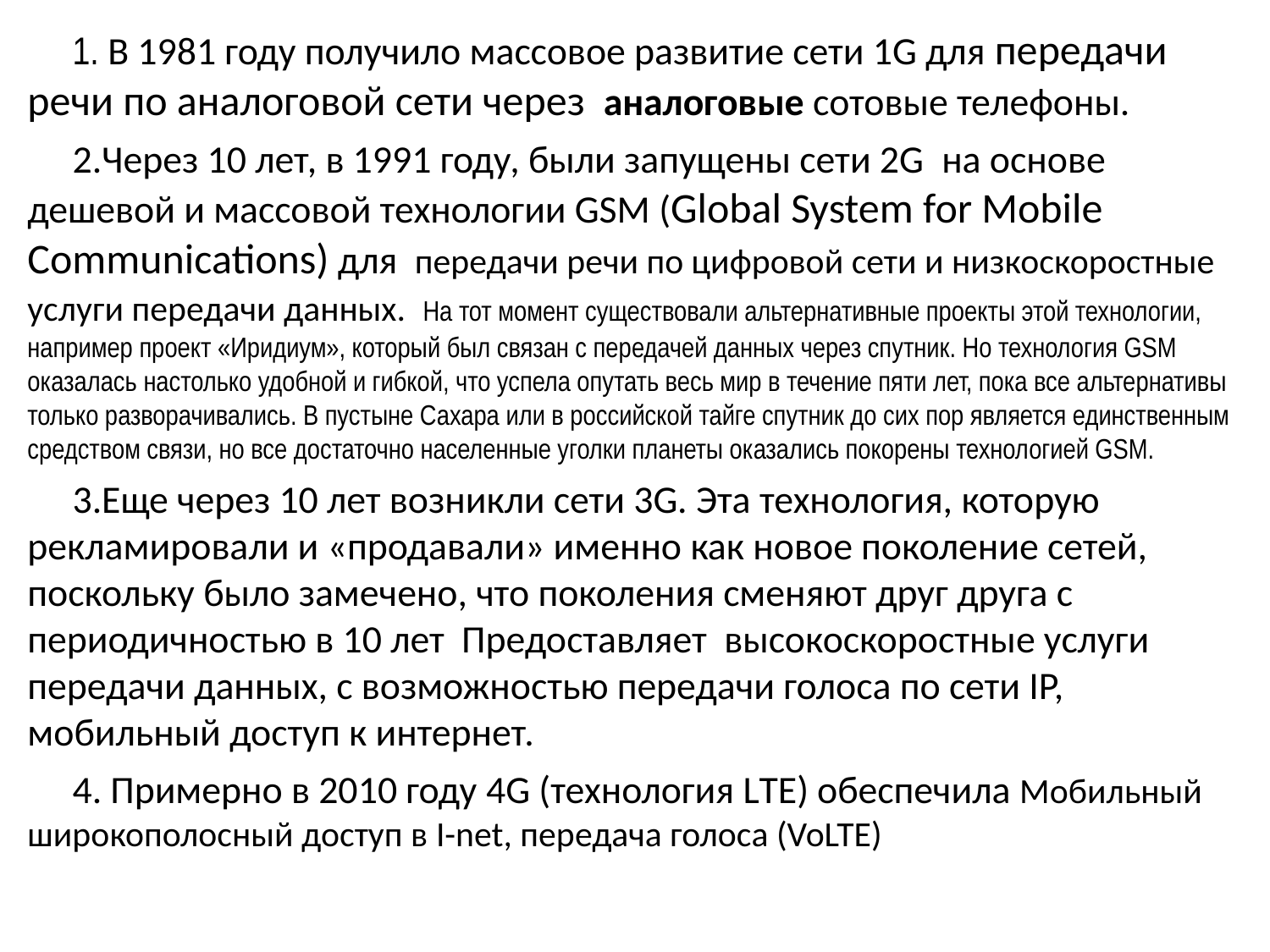

В 1981 году получило массовое развитие сети 1G для передачи речи по аналоговой сети через  аналоговые сотовые телефоны.
Через 10 лет, в 1991 году, были запущены сети 2G  на основе дешевой и массовой технологии GSM (Global System for Mobile Communications) для  передачи речи по цифровой сети и низкоскоростные услуги передачи данных.  На тот момент существовали альтернативные проекты этой технологии, например проект «Иридиум», который был связан с передачей данных через спутник. Но технология GSM оказалась настолько удобной и гибкой, что успела опутать весь мир в течение пяти лет, пока все альтернативы только разворачивались. В пустыне Сахара или в российской тайге спутник до сих пор является единственным средством связи, но все достаточно населенные уголки планеты оказались покорены технологией GSM.
Еще через 10 лет возникли сети 3G. Эта технология, которую рекламировали и «продавали» именно как новое поколение сетей, поскольку было замечено, что поколения сменяют друг друга с периодичностью в 10 лет  Предоставляет  высокоскоростные услуги передачи данных, с возможностью передачи голоса по сети IP, мобильный доступ к интернет.
 Примерно в 2010 году 4G (технология LТE) обеспечила Мобильный широкополосный доступ в I-net, передача голоса (VoLTE)